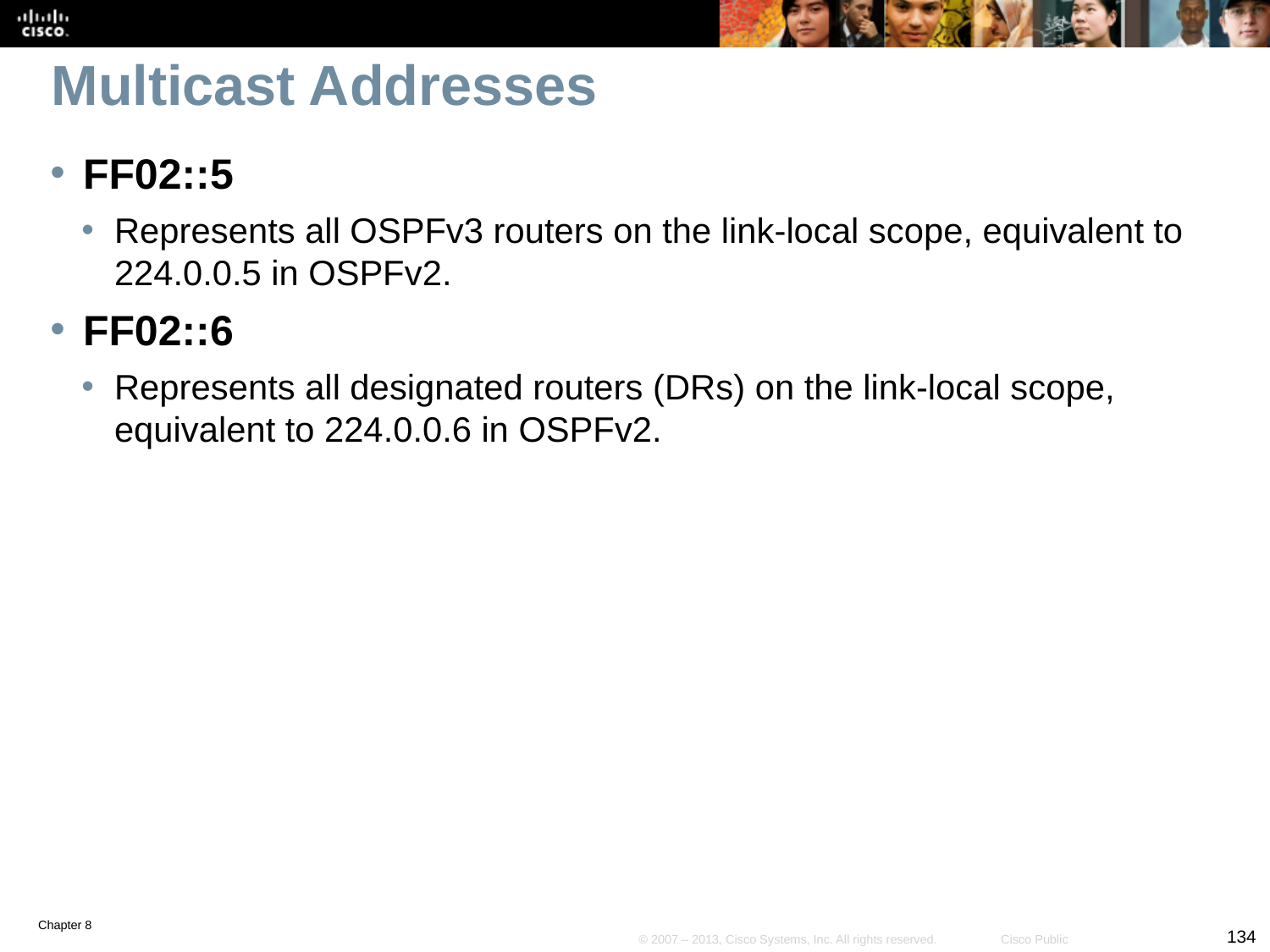

# Multicast Addresses
FF02::5
Represents all OSPFv3 routers on the link-local scope, equivalent to 224.0.0.5 in OSPFv2.
FF02::6
Represents all designated routers (DRs) on the link-local scope, equivalent to 224.0.0.6 in OSPFv2.